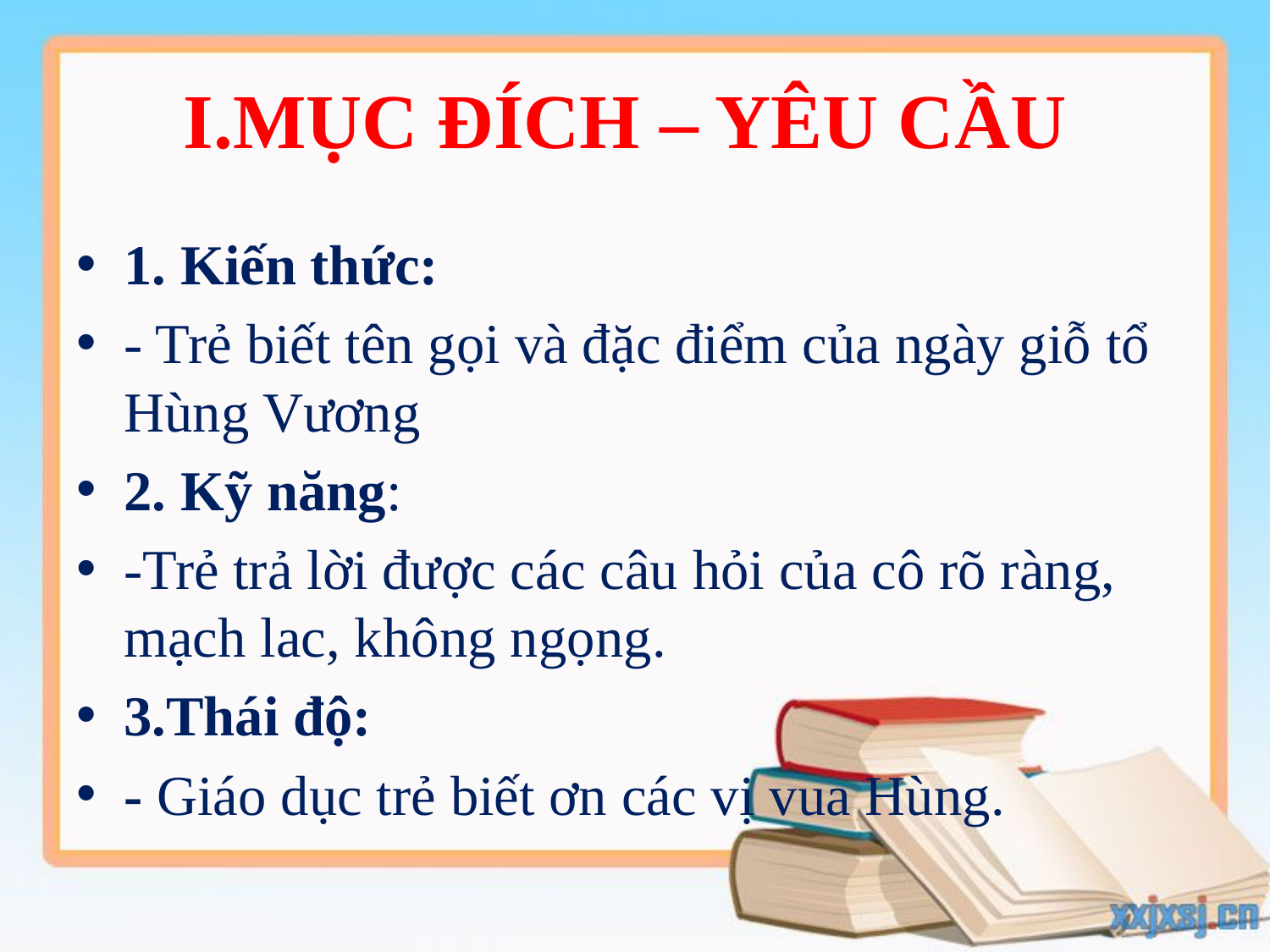

# I.MỤC ĐÍCH – YÊU CẦU
1. Kiến thức:
- Trẻ biết tên gọi và đặc điểm của ngày giỗ tổ Hùng Vương
2. Kỹ năng:
-Trẻ trả lời được các câu hỏi của cô rõ ràng, mạch lac, không ngọng.
3.Thái độ:
- Giáo dục trẻ biết ơn các vị vua Hùng.